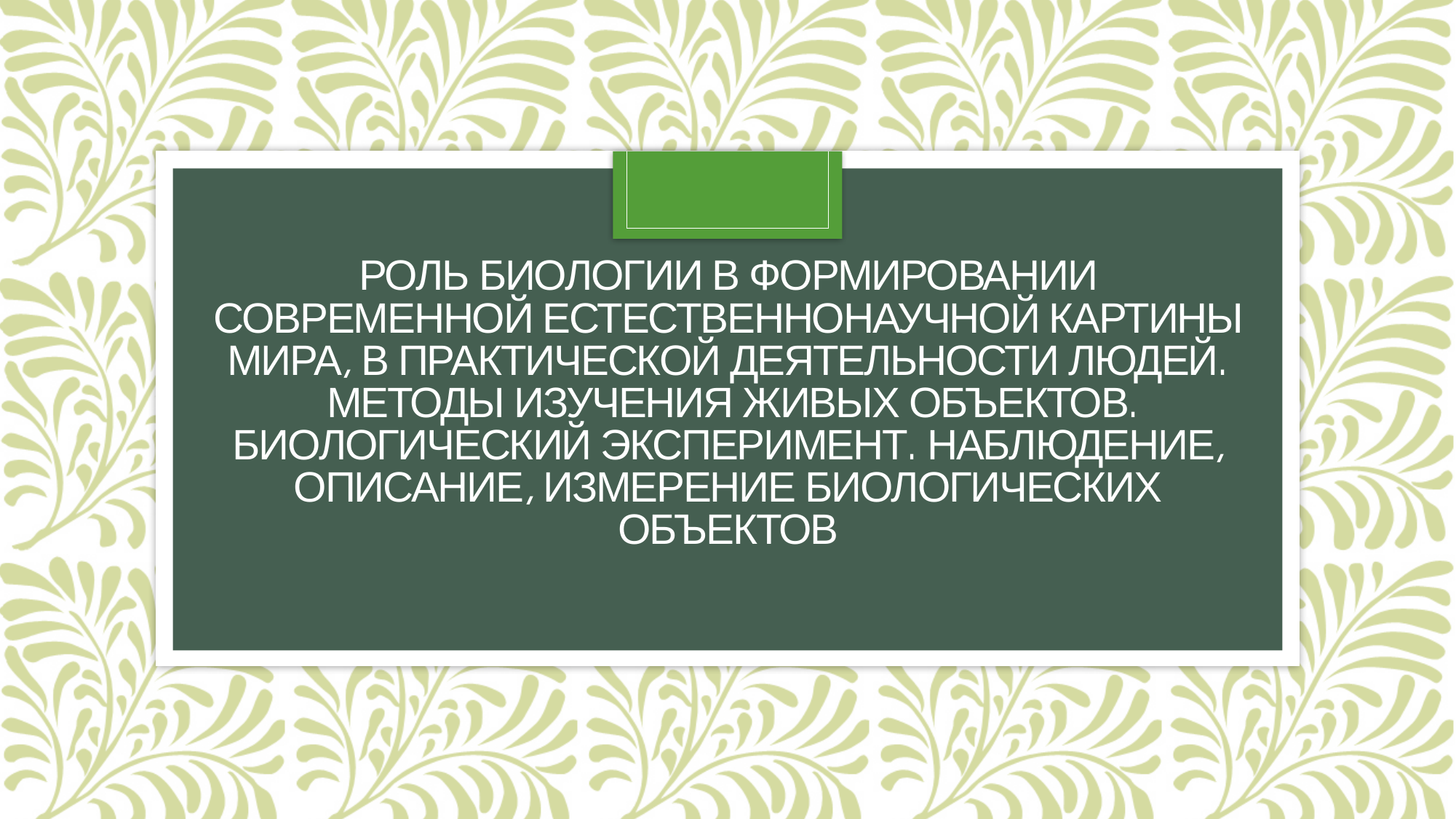

# Роль биологии в формировании современной естественнонаучной картины мира, в практической деятельности людей. Методы изучения живых объектов. Биологический эксперимент. Наблюдение, описание, измерение биологических объектов